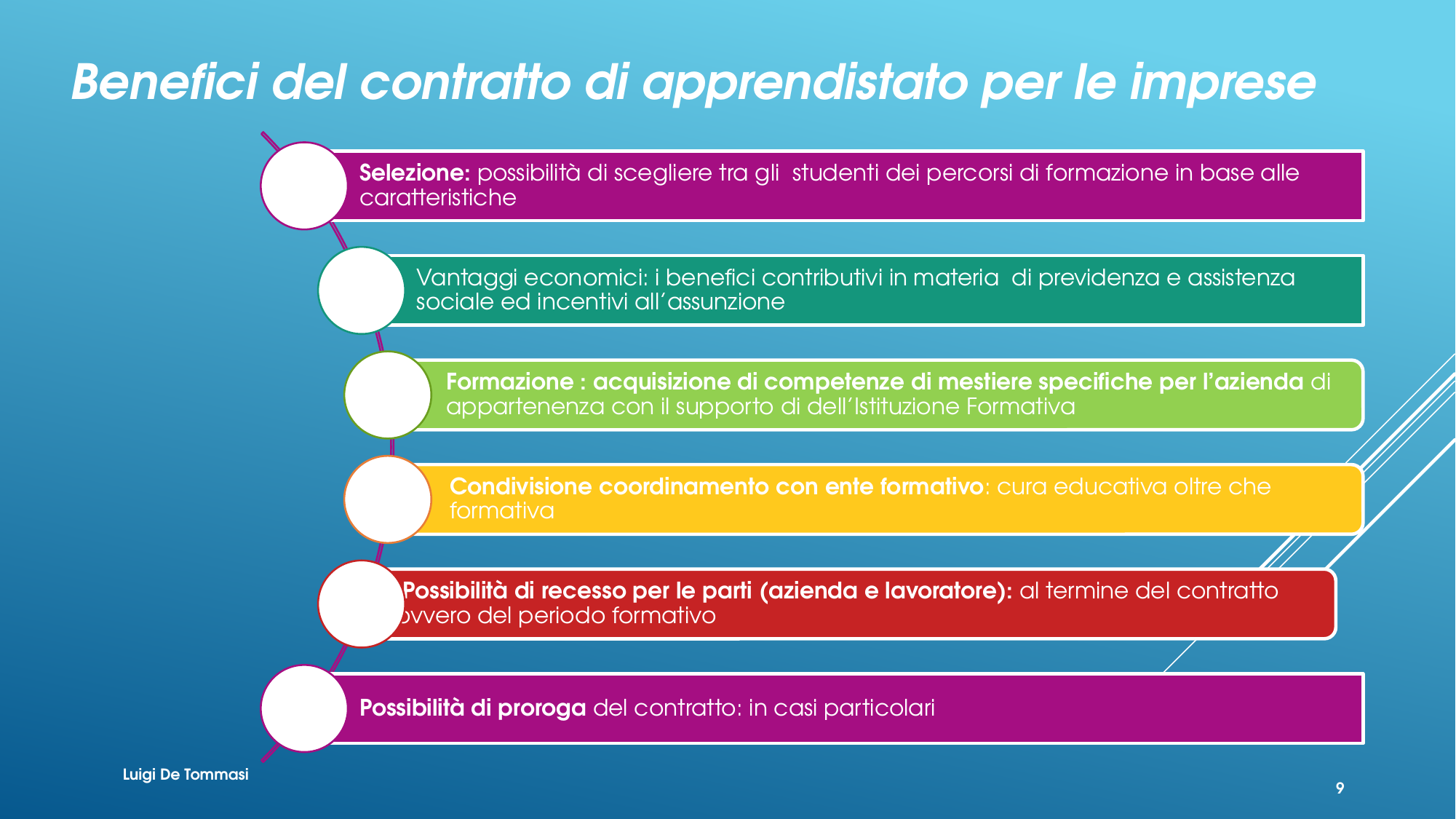

# Benefici del contratto di apprendistato per le imprese
Selezione: possibilità di scegliere tra gli  studenti dei percorsi di formazione in base alle caratteristiche
Vantaggi economici: i benefici contributivi in materia  di previdenza e assistenza sociale ed incentivi all’assunzione
Formazione : acquisizione di competenze di mestiere specifiche per l’azienda di appartenenza con il supporto di dell’Istituzione Formativa
Condivisione coordinamento con ente formativo: cura educativa oltre che formativa
 Possibilità di recesso per le parti (azienda e lavoratore): al termine del contratto ovvero del periodo formativo
Possibilità di proroga del contratto: in casi particolari
Luigi De Tommasi
9